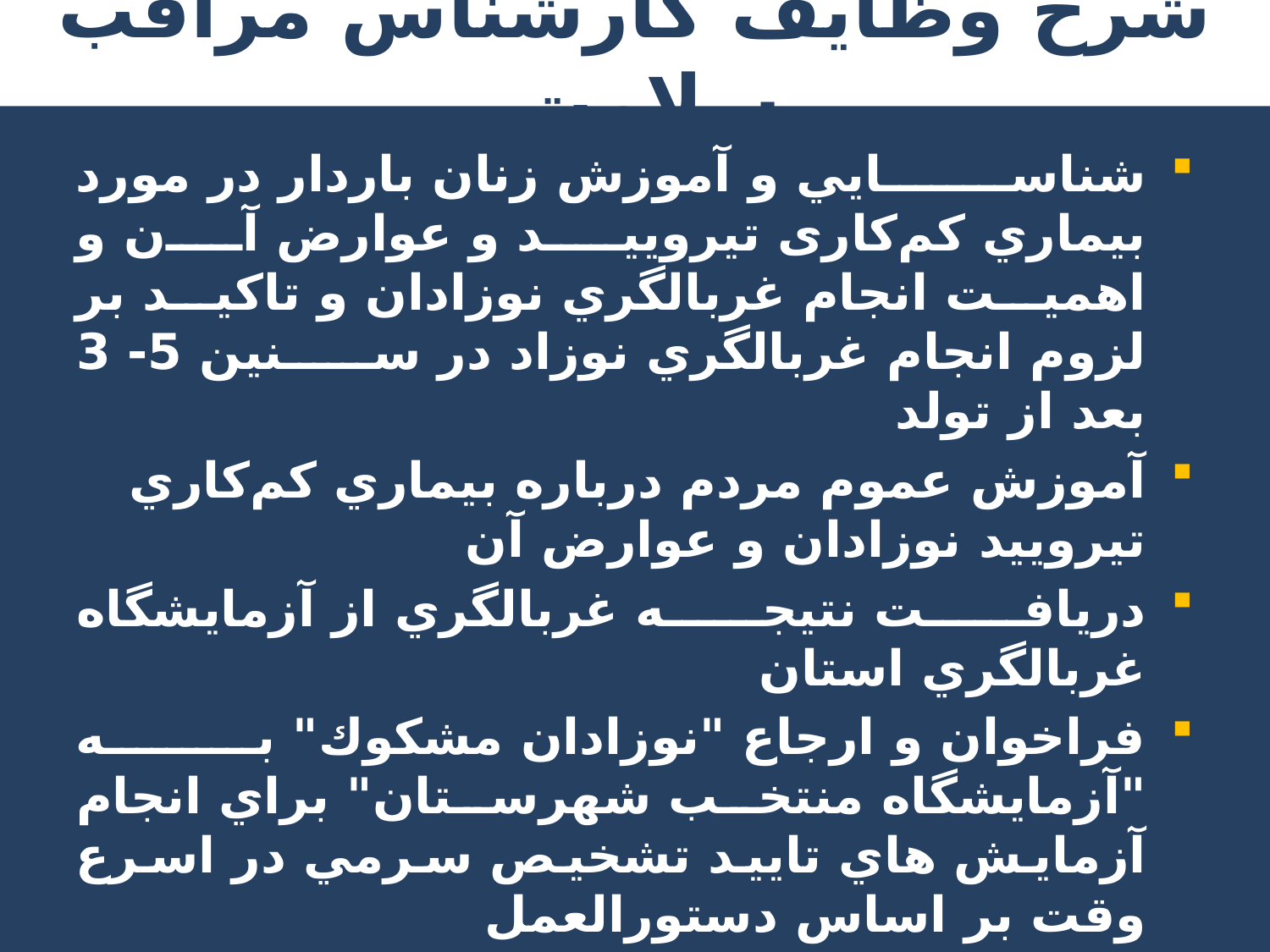

# شرح وظايف كارشناس مراقب سلامت
شناسايي و آموزش زنان باردار در مورد بيماري کم‌کاری تيروييد و عوارض آن و اهميت انجام غربالگري نوزادان و تاكيد بر لزوم انجام غربالگري نوزاد در سنين 5- 3 بعد از تولد
آموزش عموم مردم درباره بيماري كم‌كاري تيروييد نوزادان و عوارض آن
دريافت نتيجه غربالگري از آزمايشگاه غربالگري استان
فراخوان و ارجاع "نوزادان مشكوك" به "آزمايشگاه منتخب شهرستان" براي انجام آزمايش هاي تاييد تشخيص سرمي در اسرع وقت بر اساس دستورالعمل
فراخوان سريع نوزاداني كه نمونه از پاشنه پاي آنها، از طرف آزمايشگاه "نامناسب" شناخته شده است.